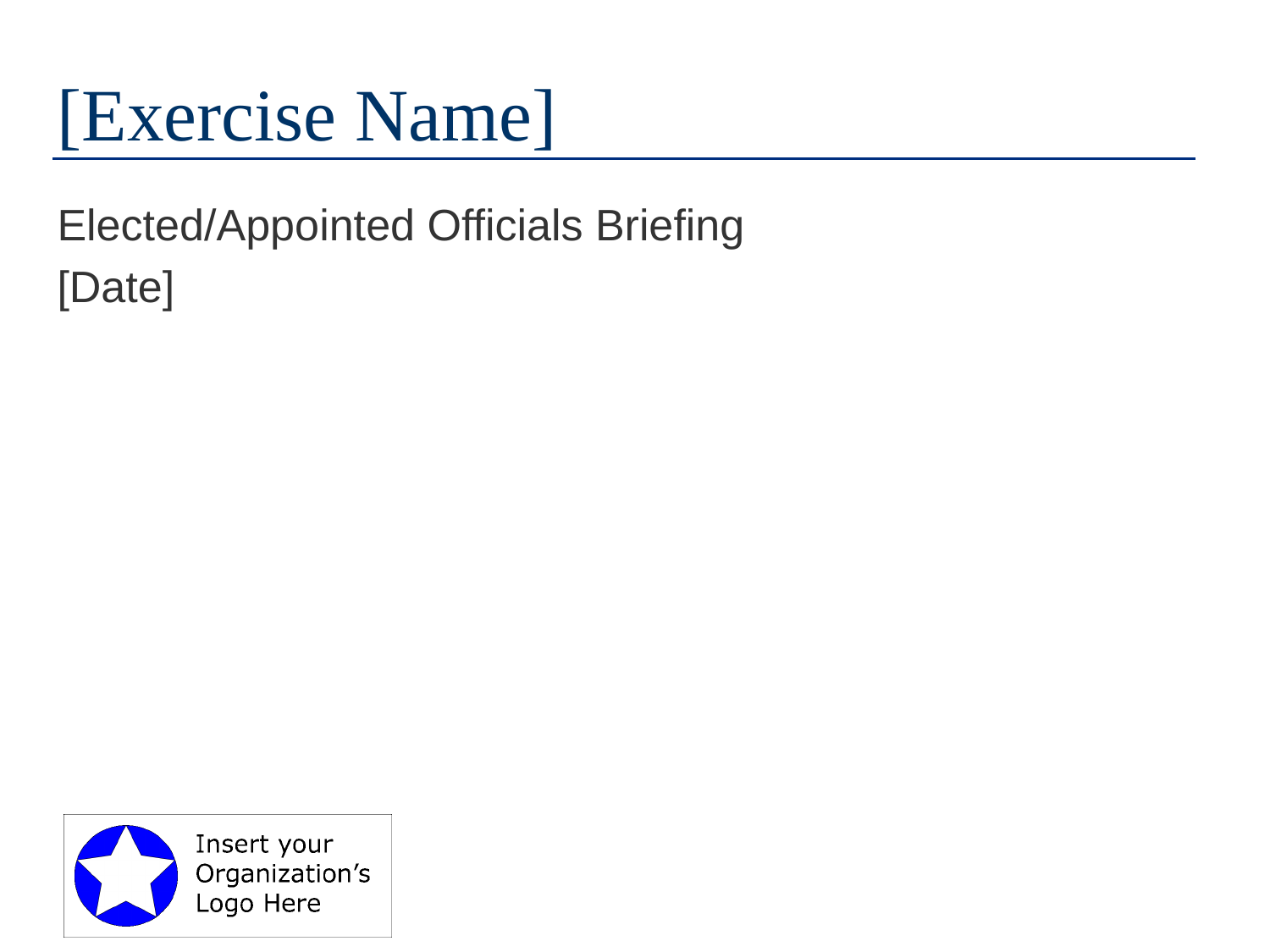

# [Exercise Name]
Elected/Appointed Officials Briefing
[Date]